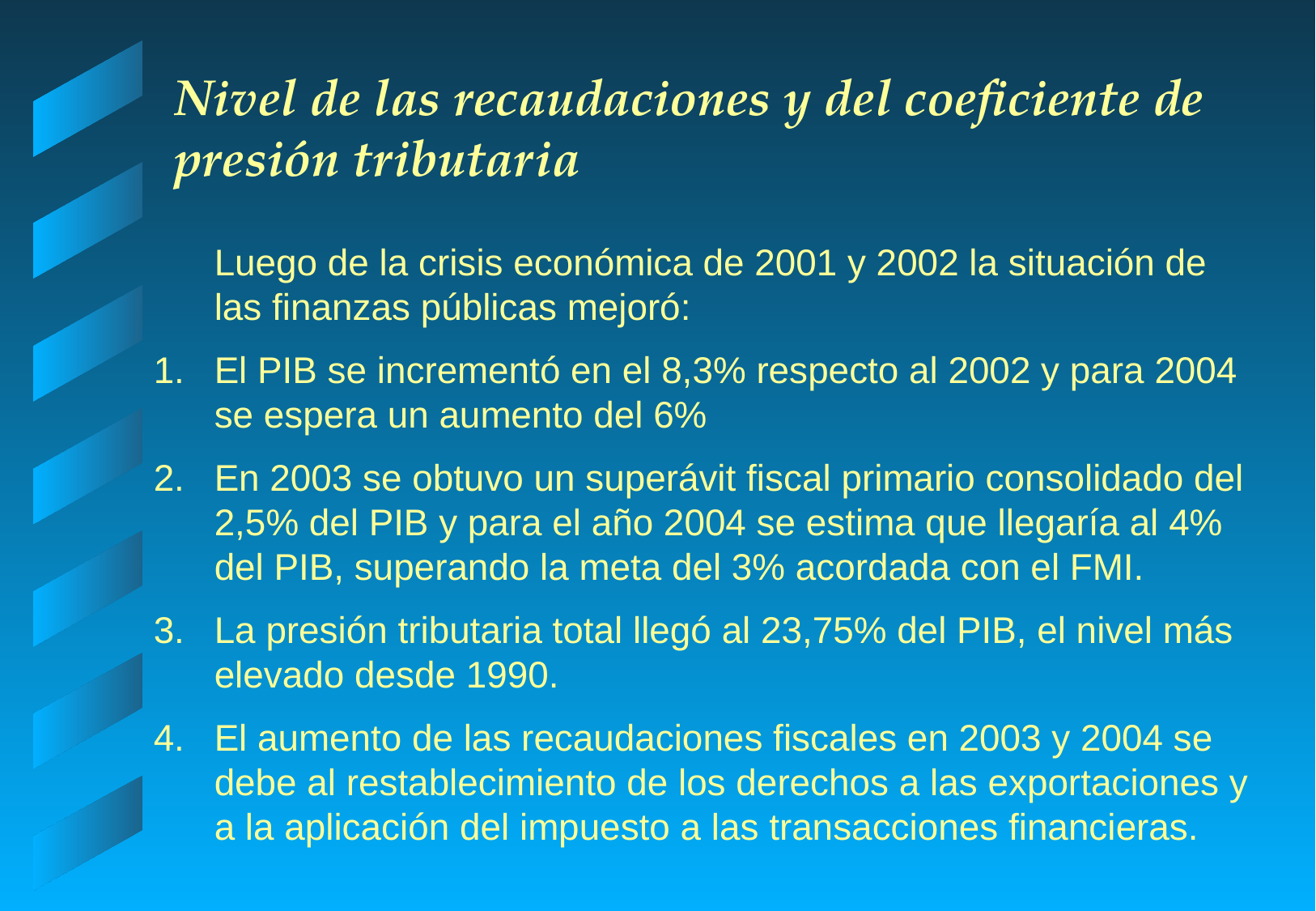

# Nivel de las recaudaciones y del coeficiente de presión tributaria
	Luego de la crisis económica de 2001 y 2002 la situación de las finanzas públicas mejoró:
El PIB se incrementó en el 8,3% respecto al 2002 y para 2004 se espera un aumento del 6%
En 2003 se obtuvo un superávit fiscal primario consolidado del 2,5% del PIB y para el año 2004 se estima que llegaría al 4% del PIB, superando la meta del 3% acordada con el FMI.
La presión tributaria total llegó al 23,75% del PIB, el nivel más elevado desde 1990.
El aumento de las recaudaciones fiscales en 2003 y 2004 se debe al restablecimiento de los derechos a las exportaciones y a la aplicación del impuesto a las transacciones financieras.